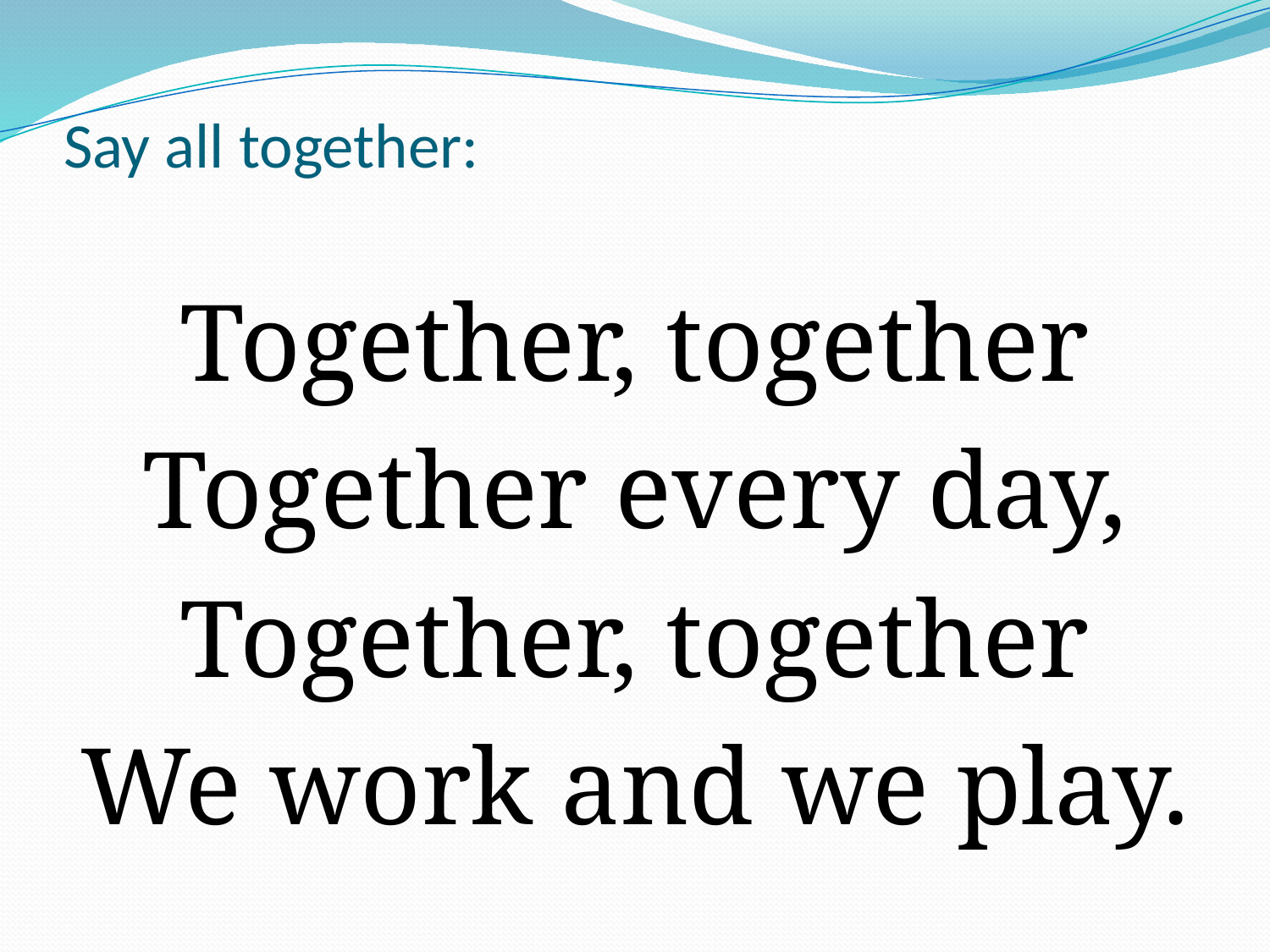

# Say all together:
Together, together
Together every day,
Together, together
We work and we play.